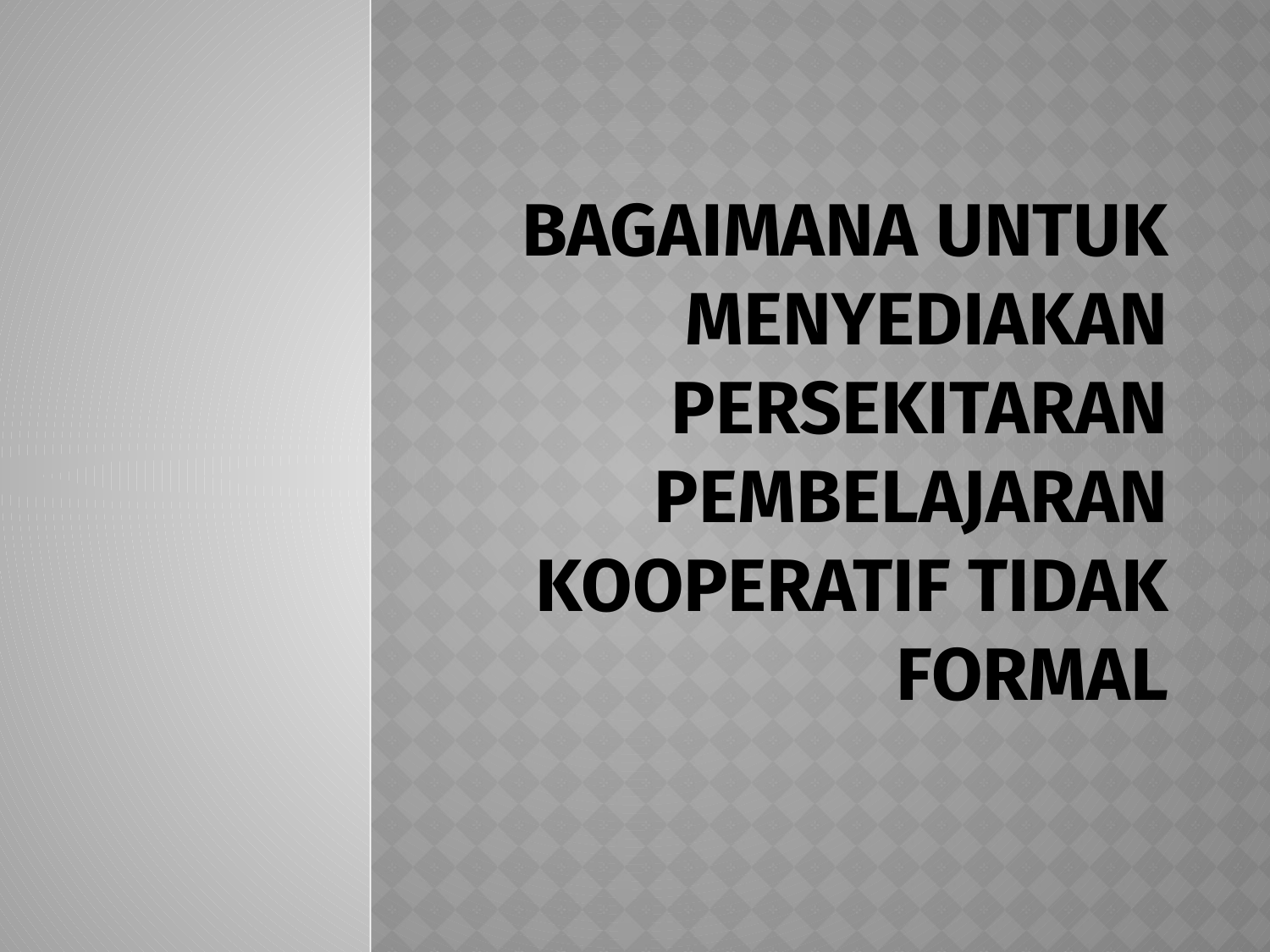

# BAGAIMANA UNTUK MENYEDIAKAN PERSEKITARAN PEMBELAJARAN KOOPERATIF TIDAK FORMAL